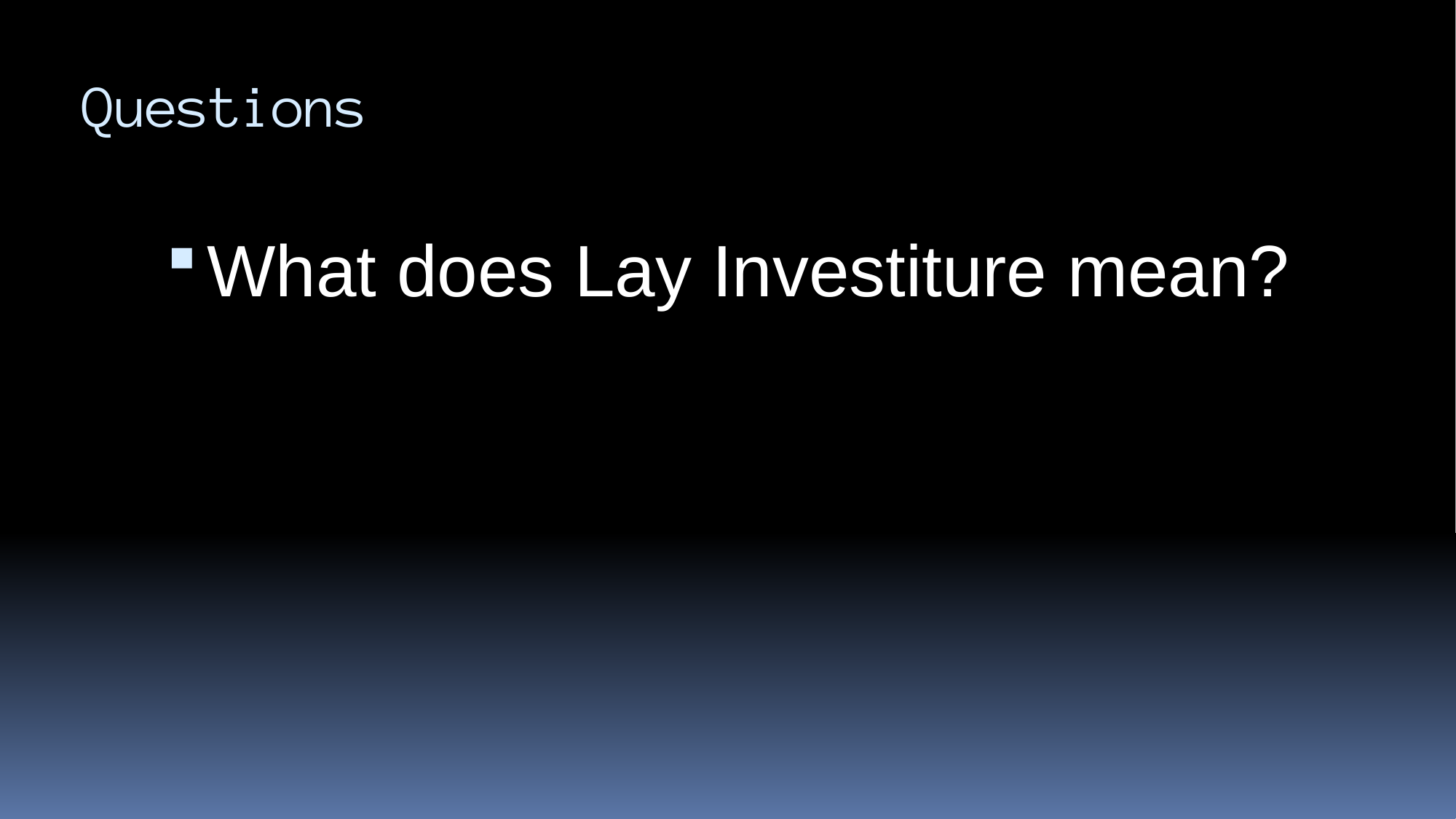

# Questions
What does Lay Investiture mean?